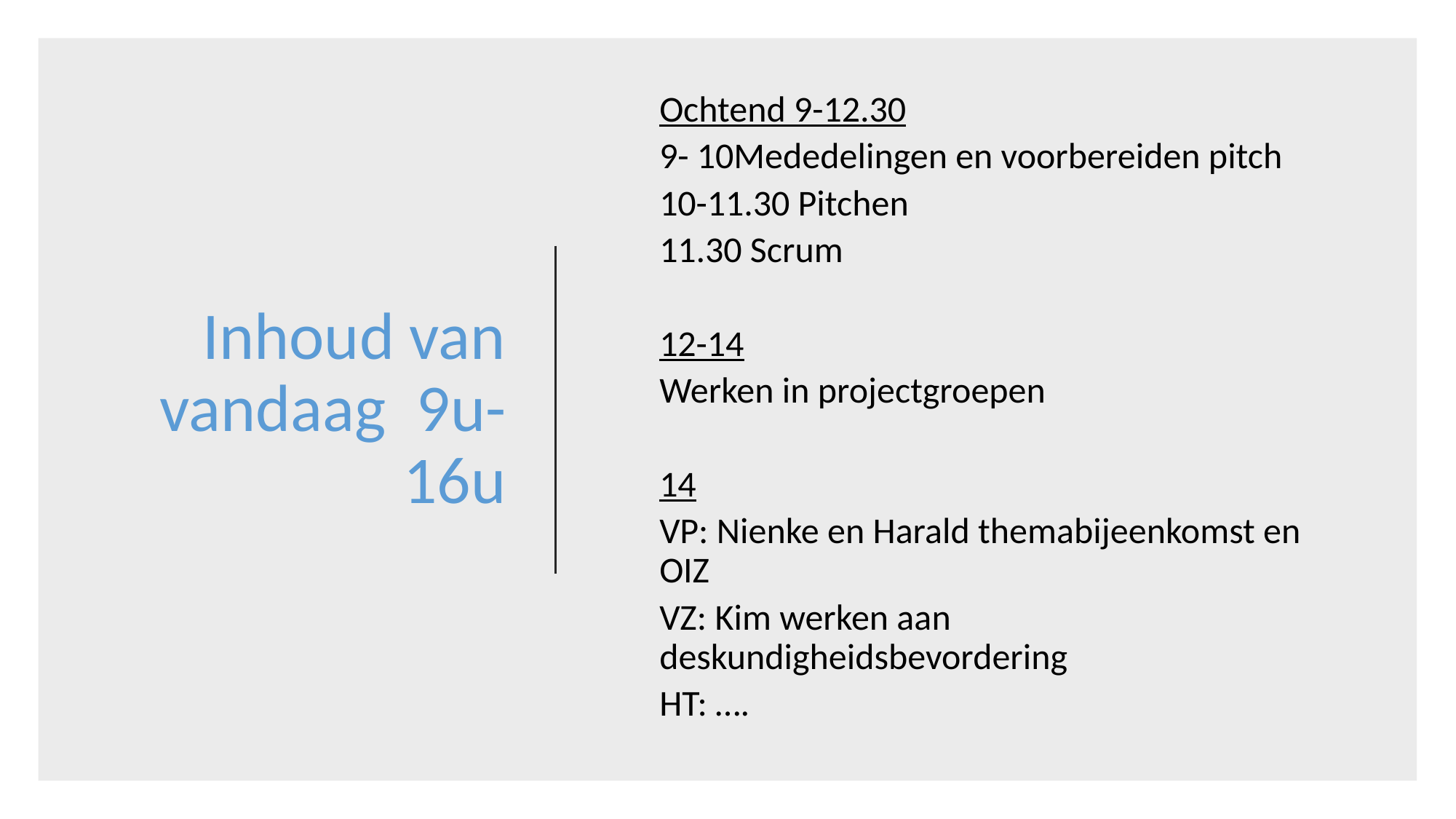

# Inhoud van vandaag  9u-16u

Ochtend 9-12.30
9- 10Mededelingen en voorbereiden pitch
10-11.30 Pitchen
11.30 Scrum

12-14
Werken in projectgroepen

14
VP: Nienke en Harald themabijeenkomst en OIZ
VZ: Kim werken aan deskundigheidsbevordering
HT: ….